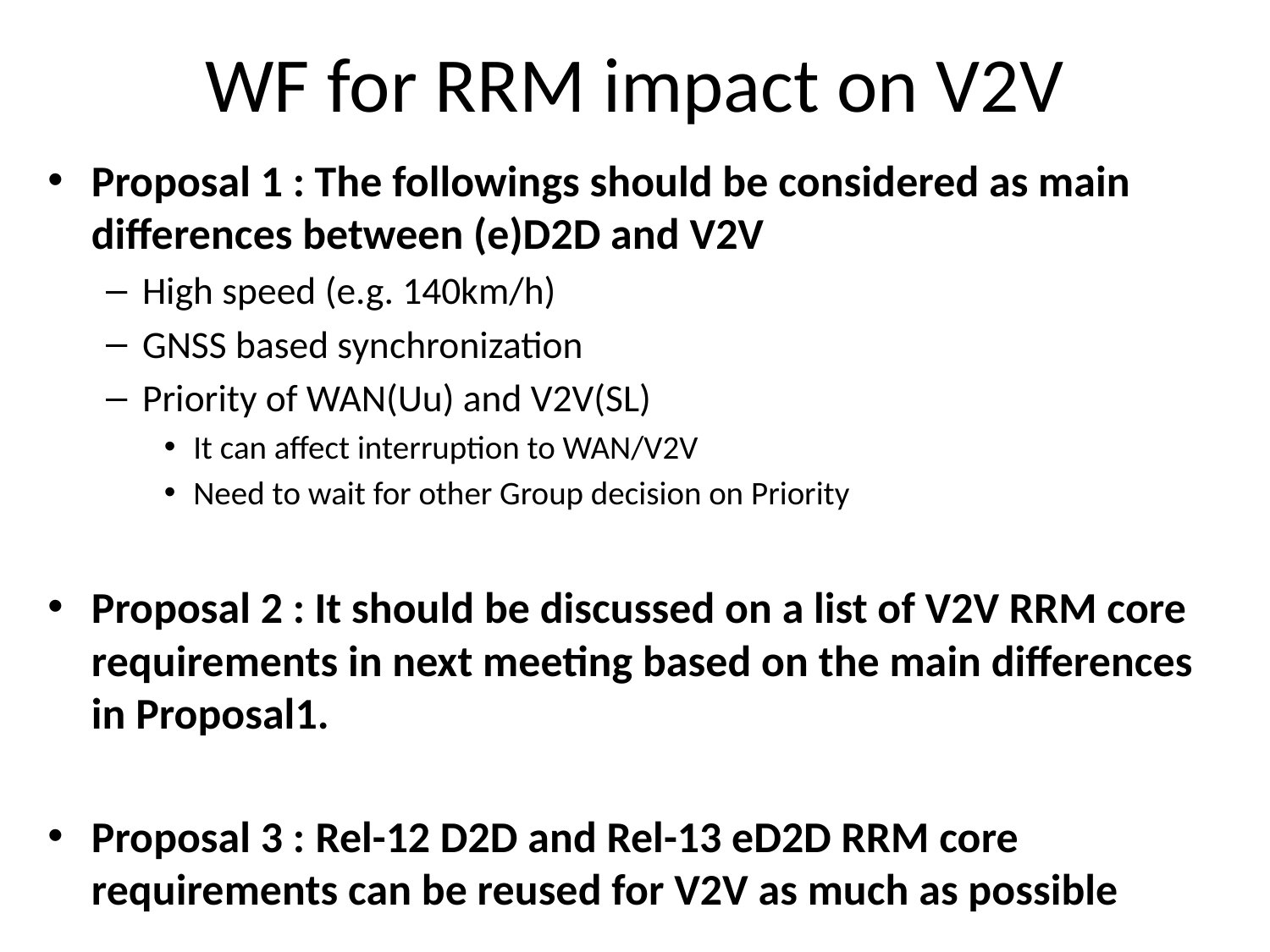

# WF for RRM impact on V2V
Proposal 1 : The followings should be considered as main differences between (e)D2D and V2V
High speed (e.g. 140km/h)
GNSS based synchronization
Priority of WAN(Uu) and V2V(SL)
It can affect interruption to WAN/V2V
Need to wait for other Group decision on Priority

Proposal 2 : It should be discussed on a list of V2V RRM core requirements in next meeting based on the main differences in Proposal1.

Proposal 3 : Rel-12 D2D and Rel-13 eD2D RRM core requirements can be reused for V2V as much as possible